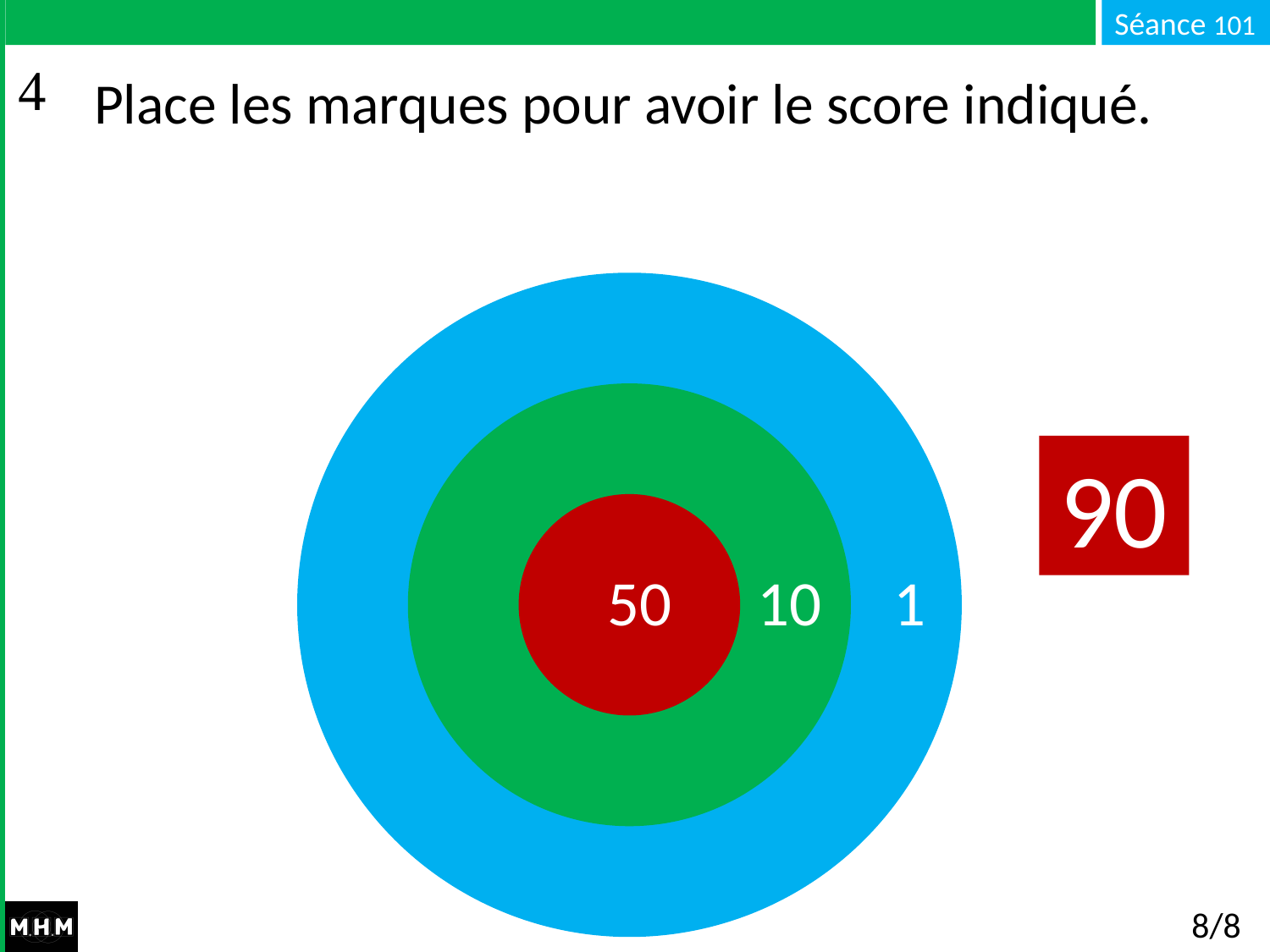

# Place les marques pour avoir le score indiqué.

90
50      10     1
8/8